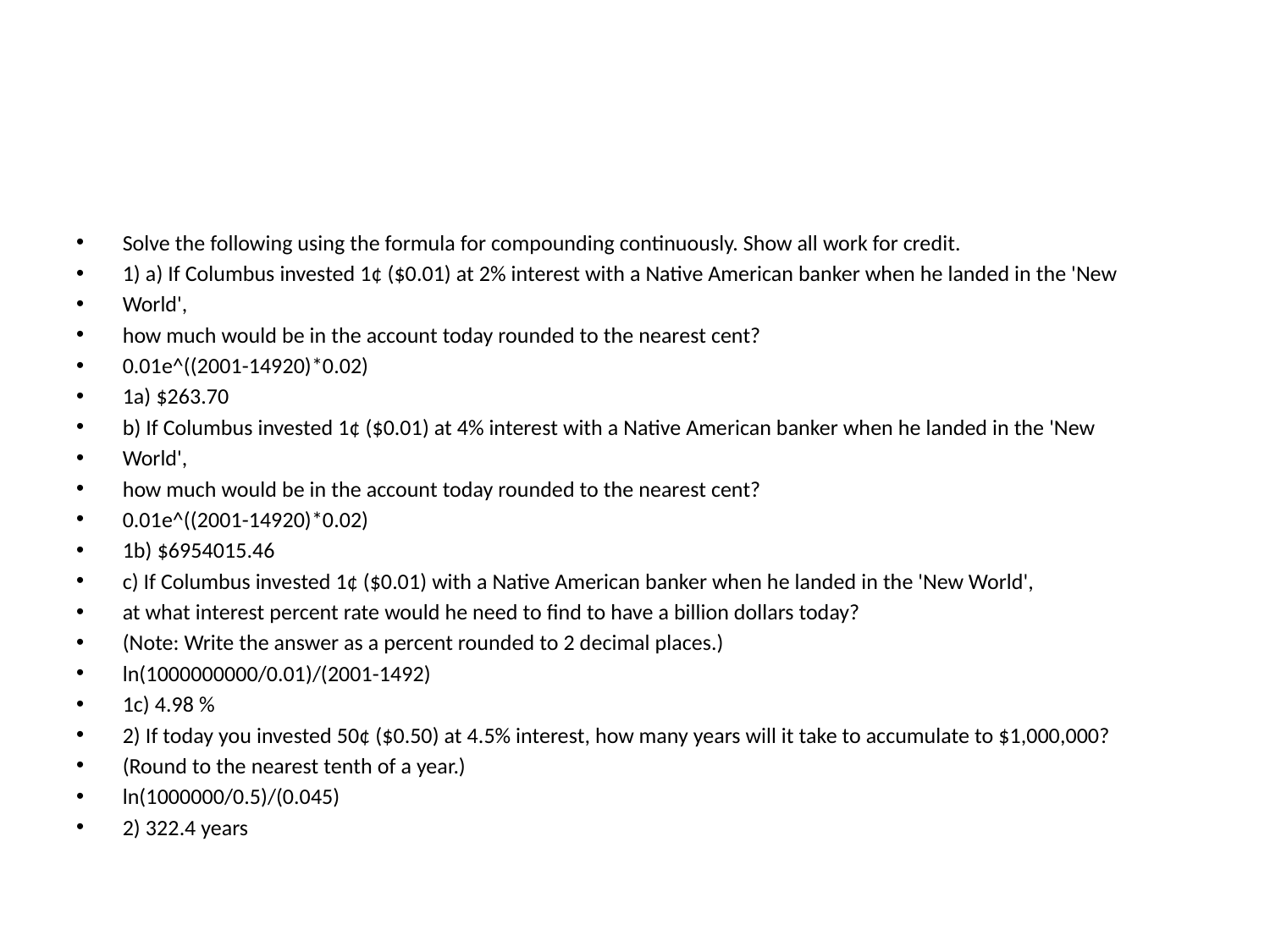

#
Solve the following using the formula for compounding continuously. Show all work for credit.
1) a) If Columbus invested 1¢ ($0.01) at 2% interest with a Native American banker when he landed in the 'New
World',
how much would be in the account today rounded to the nearest cent?
0.01e^((2001-14920)*0.02)
1a) $263.70
b) If Columbus invested 1¢ ($0.01) at 4% interest with a Native American banker when he landed in the 'New
World',
how much would be in the account today rounded to the nearest cent?
0.01e^((2001-14920)*0.02)
1b) $6954015.46
c) If Columbus invested 1¢ ($0.01) with a Native American banker when he landed in the 'New World',
at what interest percent rate would he need to find to have a billion dollars today?
(Note: Write the answer as a percent rounded to 2 decimal places.)
ln(1000000000/0.01)/(2001-1492)
1c) 4.98 %
2) If today you invested 50¢ ($0.50) at 4.5% interest, how many years will it take to accumulate to $1,000,000?
(Round to the nearest tenth of a year.)
ln(1000000/0.5)/(0.045)
2) 322.4 years